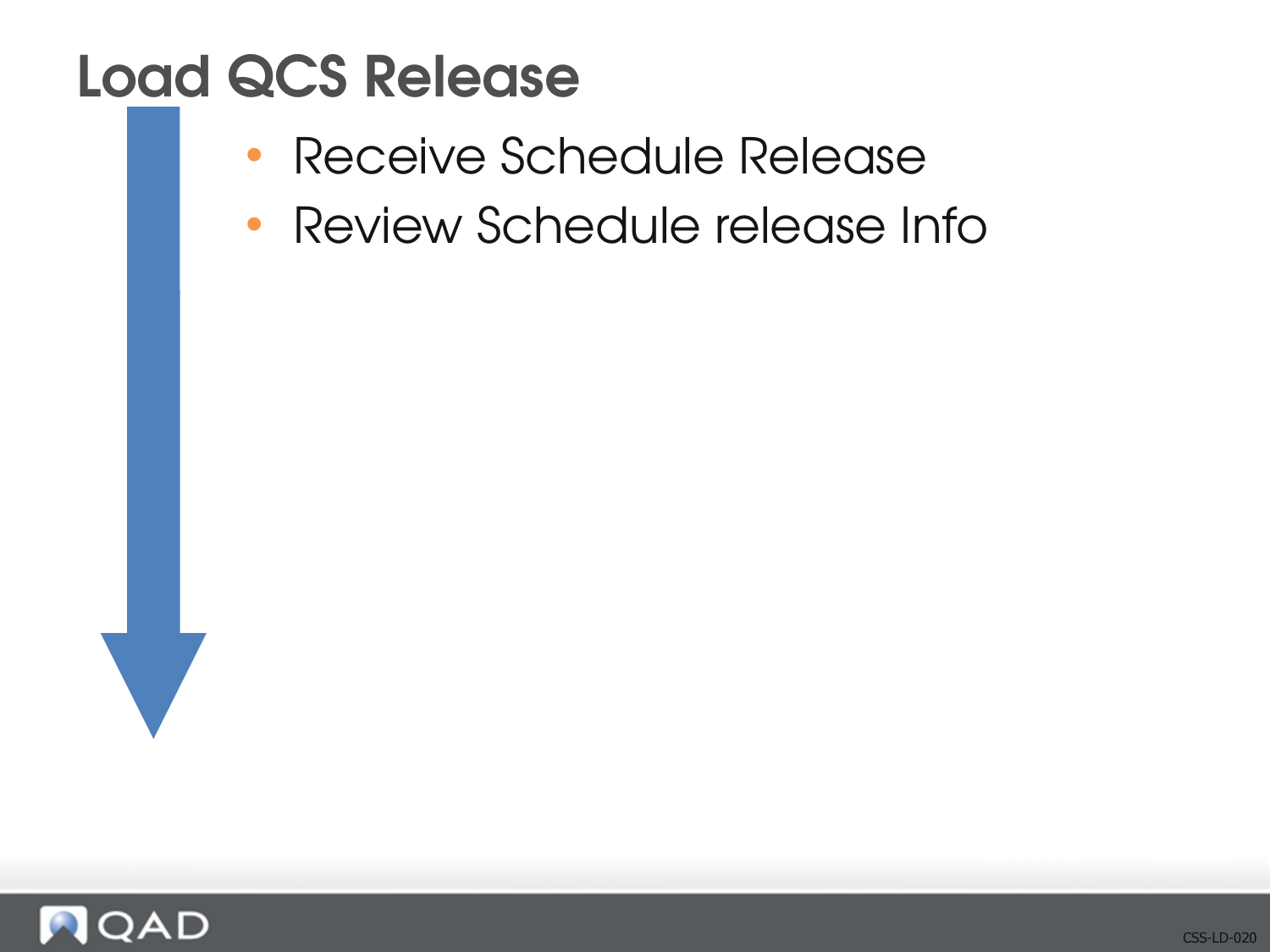

# Load QCS Release

Receive Schedule Release
Review Schedule release Info

CSS-LD-020